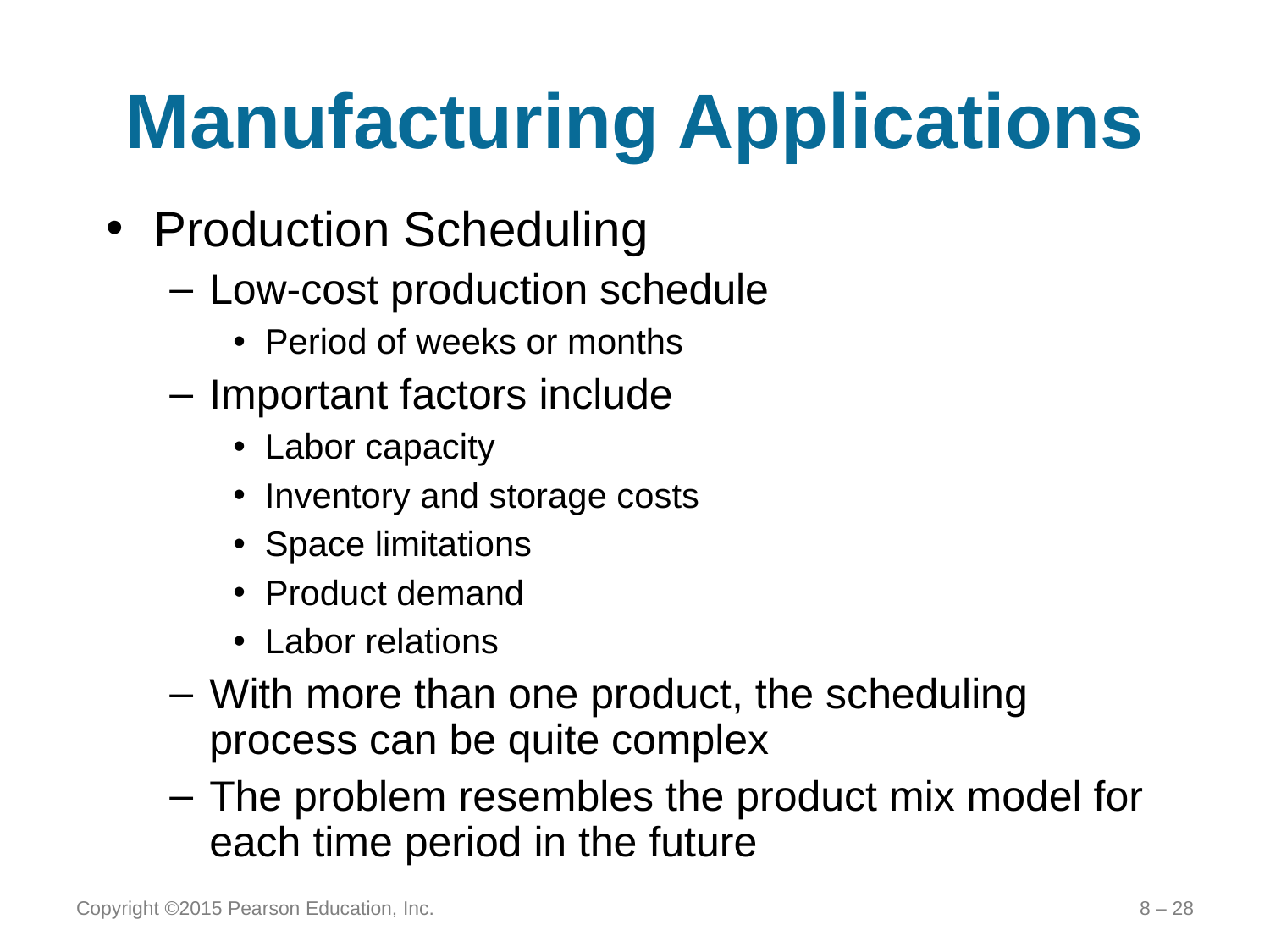

# Manufacturing Applications
Production Scheduling
Low-cost production schedule
Period of weeks or months
Important factors include
Labor capacity
Inventory and storage costs
Space limitations
Product demand
Labor relations
With more than one product, the scheduling process can be quite complex
The problem resembles the product mix model for each time period in the future
Copyright ©2015 Pearson Education, Inc.
8 – 28